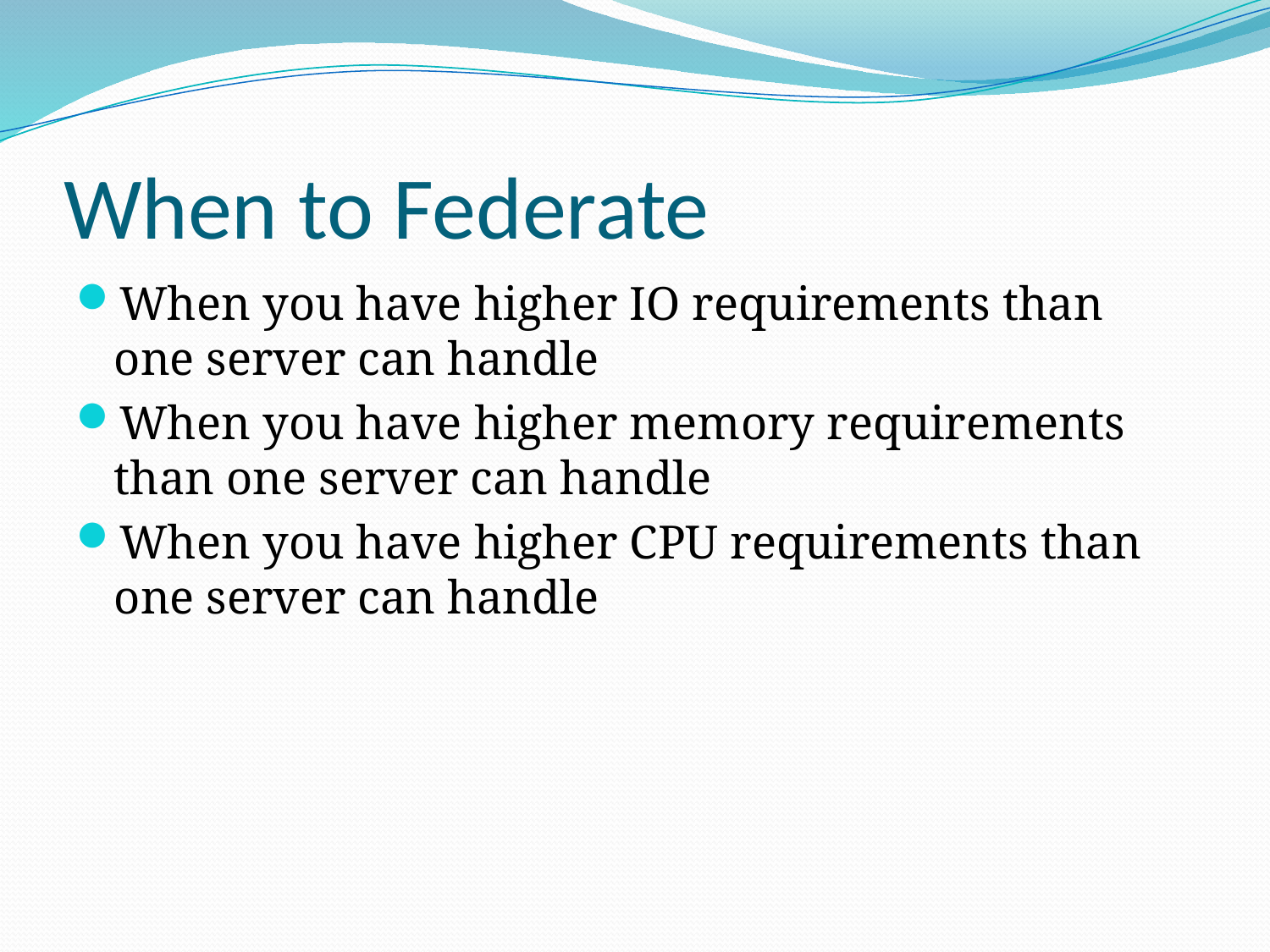

# When to Federate
When you have higher IO requirements than one server can handle
When you have higher memory requirements than one server can handle
When you have higher CPU requirements than one server can handle